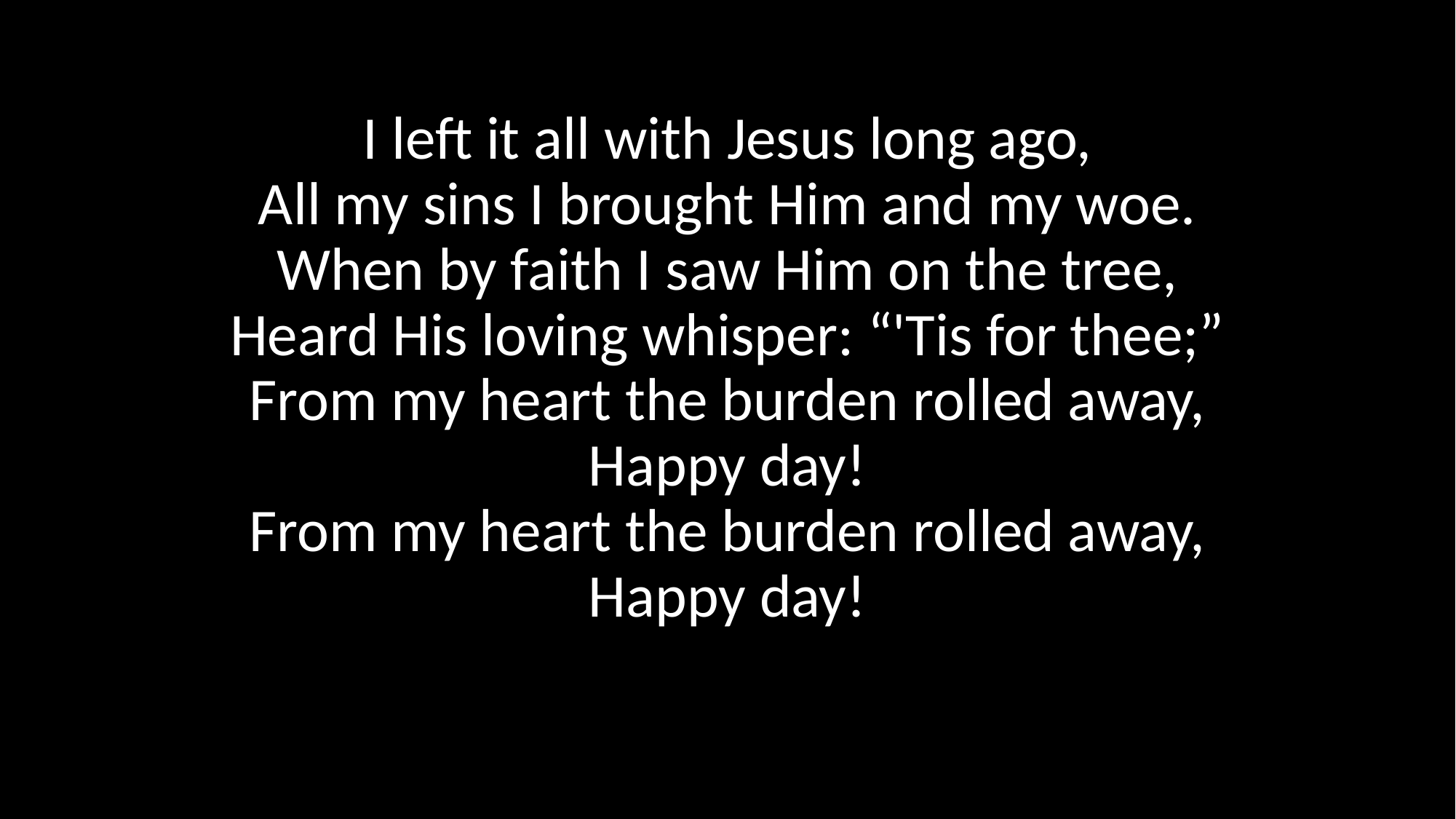

I left it all with Jesus long ago,
All my sins I brought Him and my woe.
When by faith I saw Him on the tree,
Heard His loving whisper: “'Tis for thee;”
From my heart the burden rolled away,
Happy day!
From my heart the burden rolled away,
Happy day!